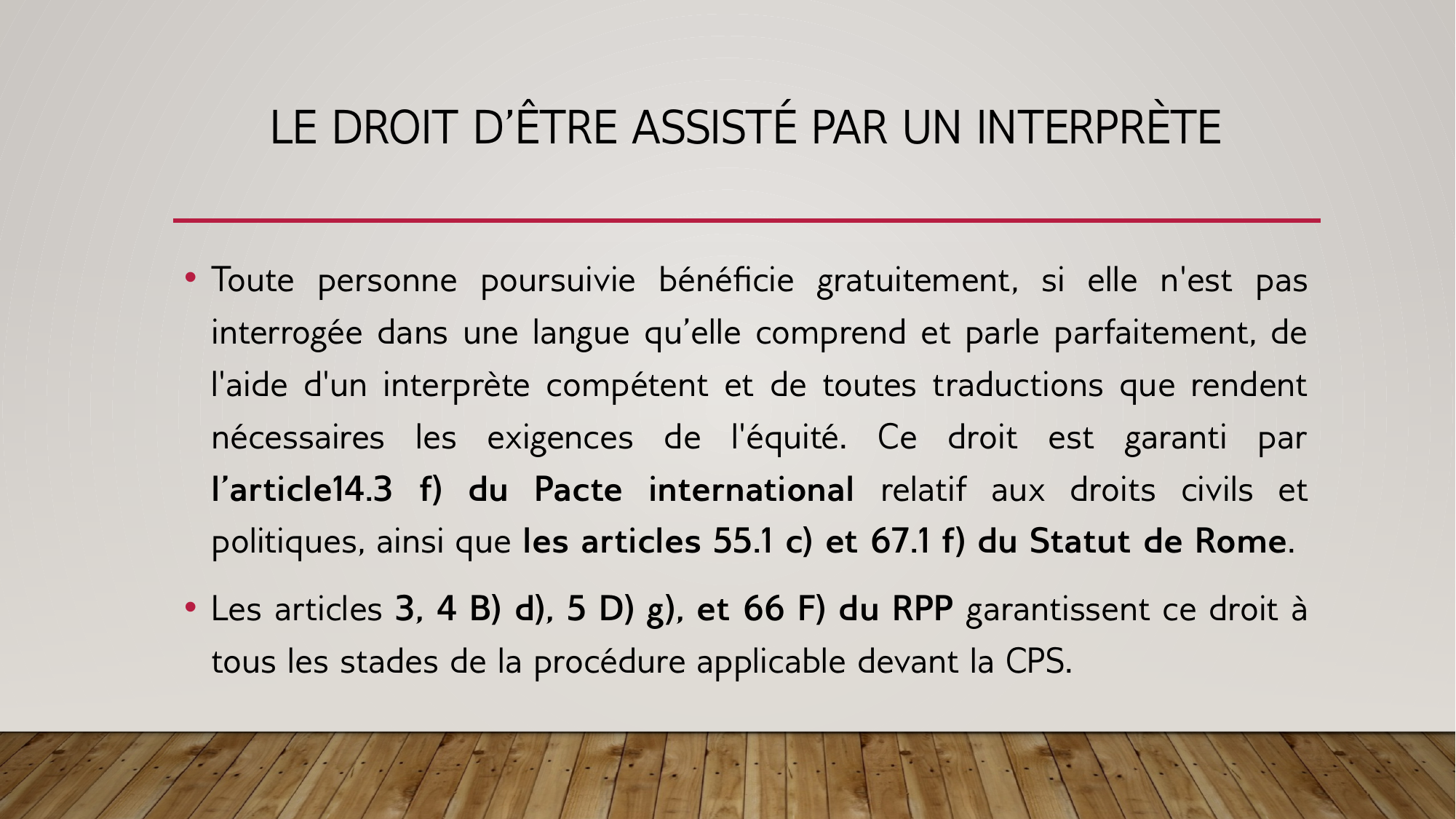

# Le DROIT d’ÊTRE ASSISTÉ PAR UN INTERPRÈTE
Toute personne poursuivie bénéficie gratuitement, si elle n'est pas interrogée dans une langue qu’elle comprend et parle parfaitement, de l'aide d'un interprète compétent et de toutes traductions que rendent nécessaires les exigences de l'équité. Ce droit est garanti par l’article14.3 f) du Pacte international relatif aux droits civils et politiques, ainsi que les articles 55.1 c) et 67.1 f) du Statut de Rome.
Les articles 3, 4 B) d), 5 D) g), et 66 F) du RPP garantissent ce droit à tous les stades de la procédure applicable devant la CPS.